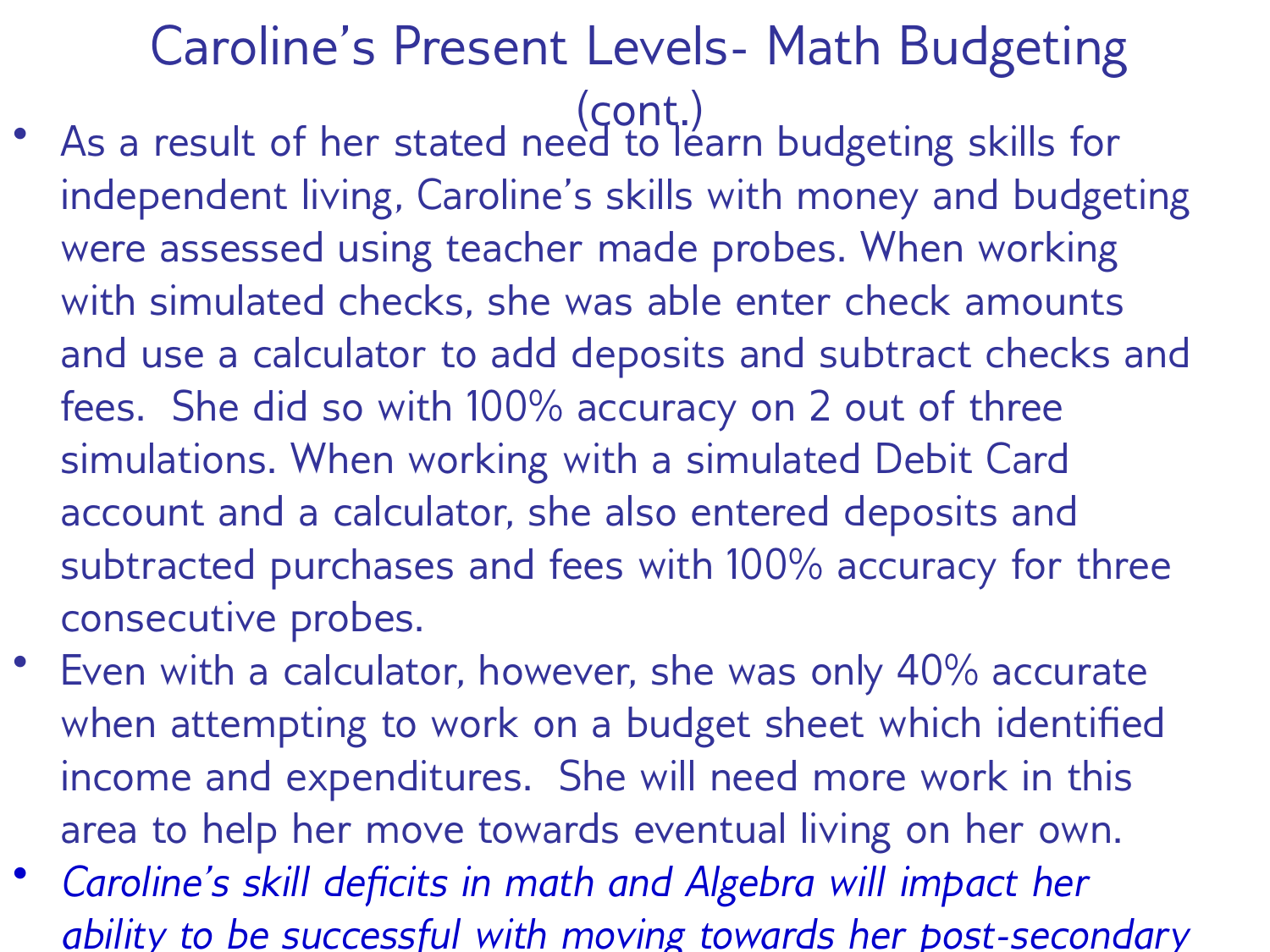

# Caroline’s Present Levels- Math Budgeting (cont.)
As a result of her stated need to learn budgeting skills for independent living, Caroline’s skills with money and budgeting were assessed using teacher made probes. When working with simulated checks, she was able enter check amounts and use a calculator to add deposits and subtract checks and fees.  She did so with 100% accuracy on 2 out of three simulations. When working with a simulated Debit Card account and a calculator, she also entered deposits and subtracted purchases and fees with 100% accuracy for three consecutive probes.
Even with a calculator, however, she was only 40% accurate when attempting to work on a budget sheet which identified income and expenditures.  She will need more work in this area to help her move towards eventual living on her own.
Caroline’s skill deficits in math and Algebra will impact her ability to be successful with moving towards her post-secondary goals.